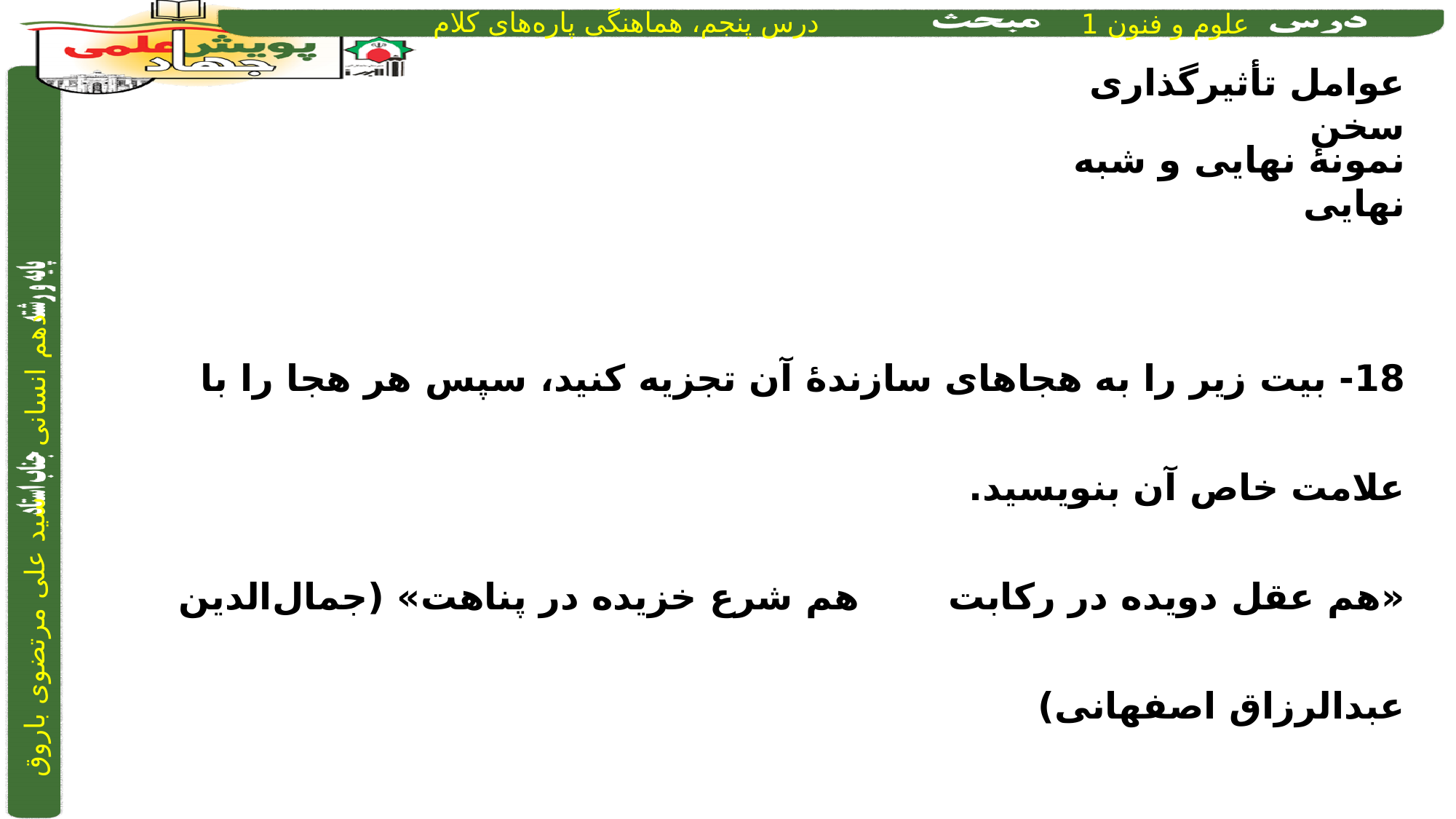

عوامل تأثیرگذاری سخن

18- بیت زیر را به هجاهای سازندۀ آن تجزیه کنید، سپس هر هجا را با علامت خاص آن بنویسید.
«هم عقل دویده در رکابت	 	هم شرع خزیده در پناهت» (جمال‌الدین عبدالرزاق اصفهانی)
نمونۀ نهایی و شبه نهایی